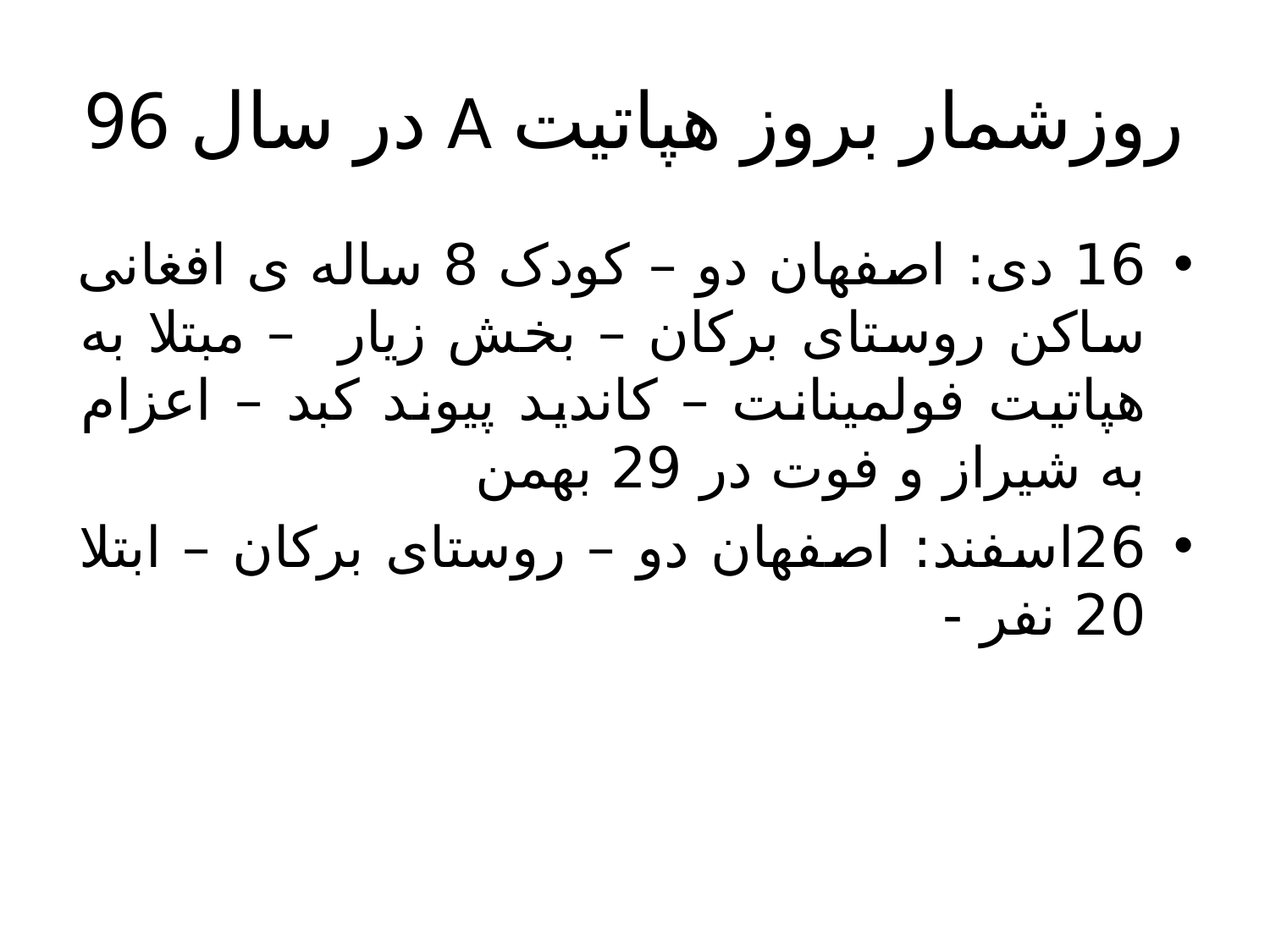

# روزشمار بروز هپاتیت A در سال 96
16 دی: اصفهان دو – کودک 8 ساله ی افغانی ساکن روستای برکان – بخش زیار  – مبتلا به هپاتیت فولمینانت – کاندید پیوند کبد – اعزام به شیراز و فوت در 29 بهمن
26اسفند: اصفهان دو – روستای برکان – ابتلا 20 نفر -